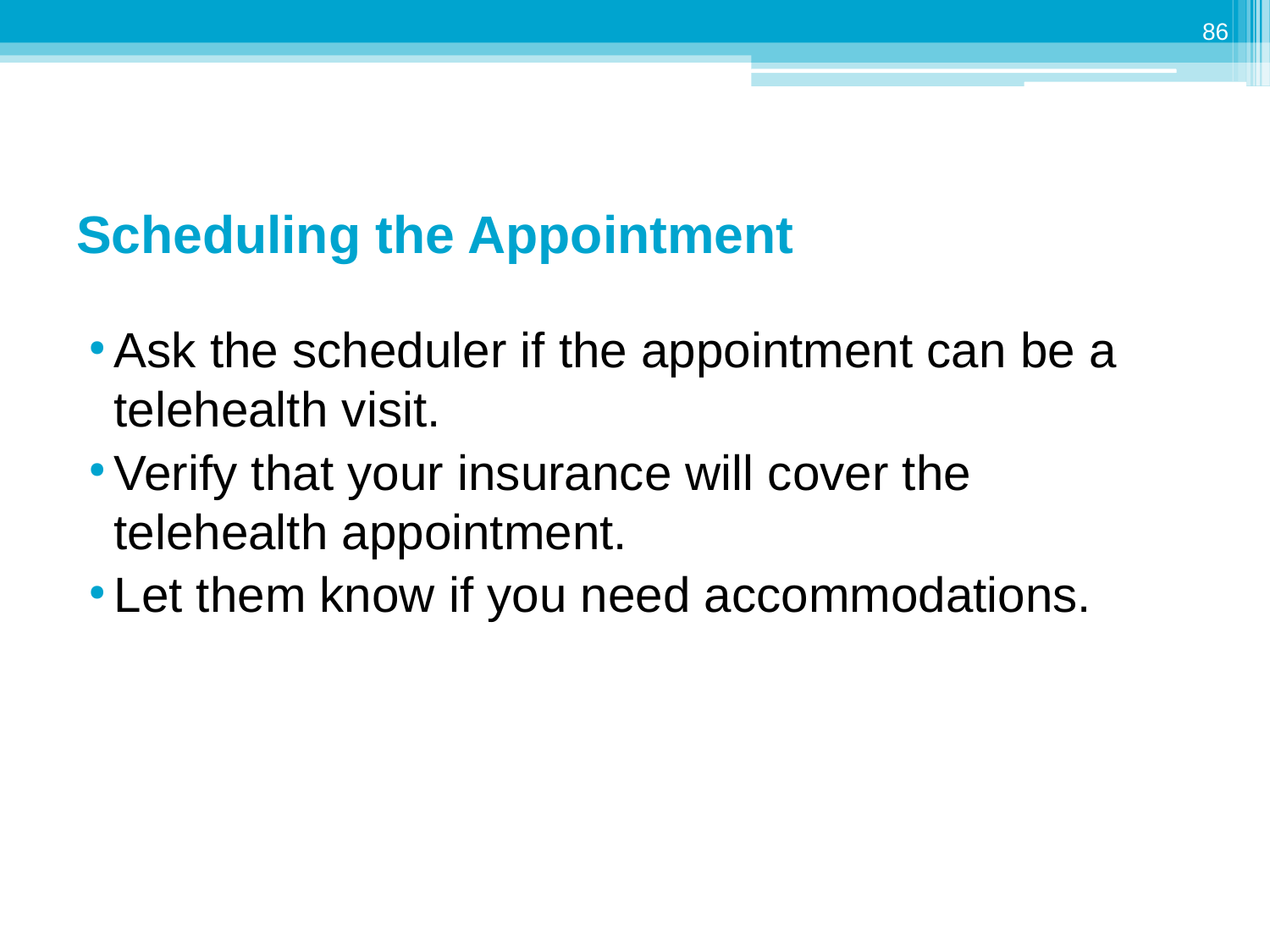

86
# Scheduling the Appointment
Ask the scheduler if the appointment can be a telehealth visit.
Verify that your insurance will cover the telehealth appointment.
Let them know if you need accommodations.